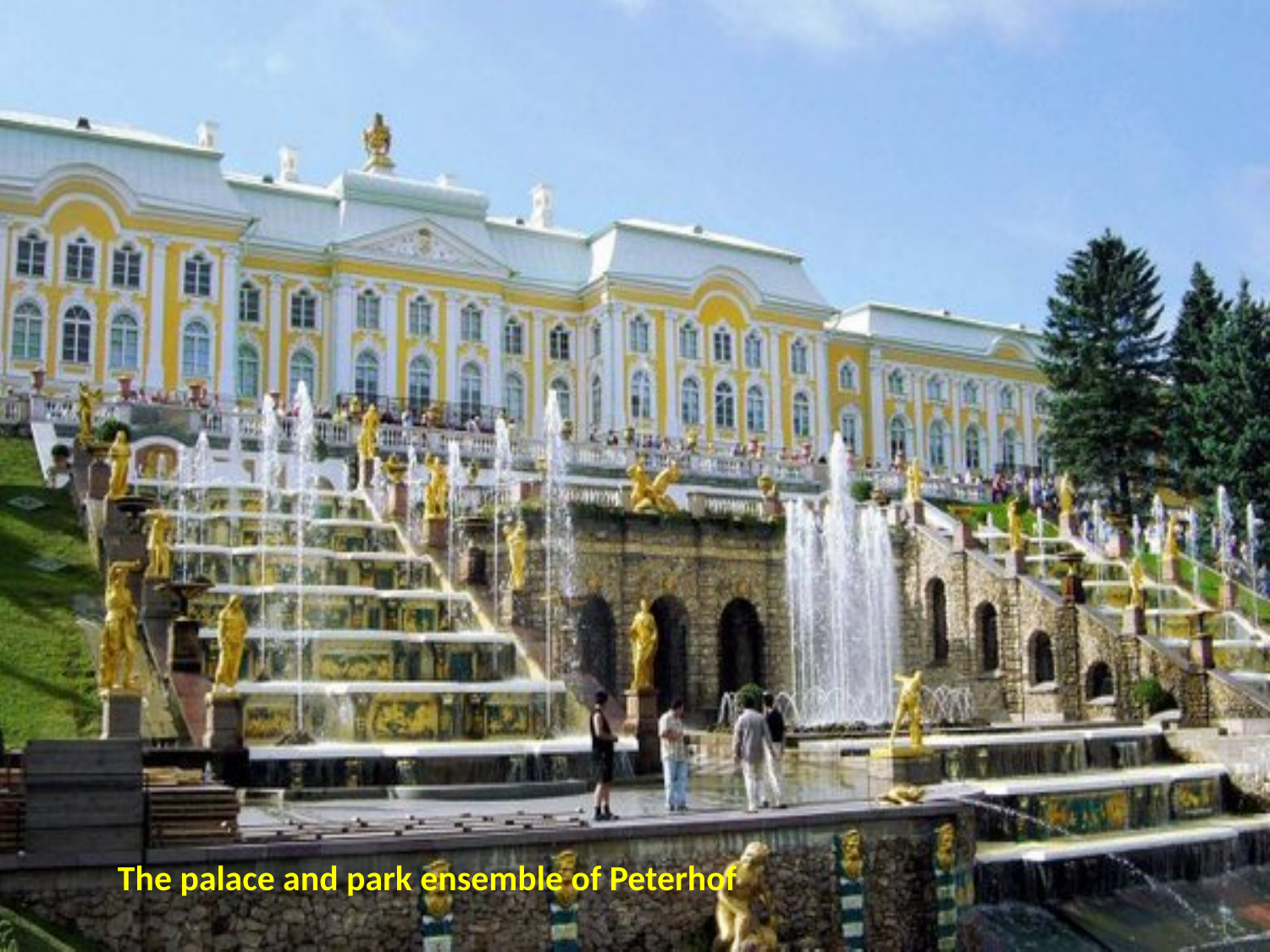

# The palace and park ensemble of Peterhof